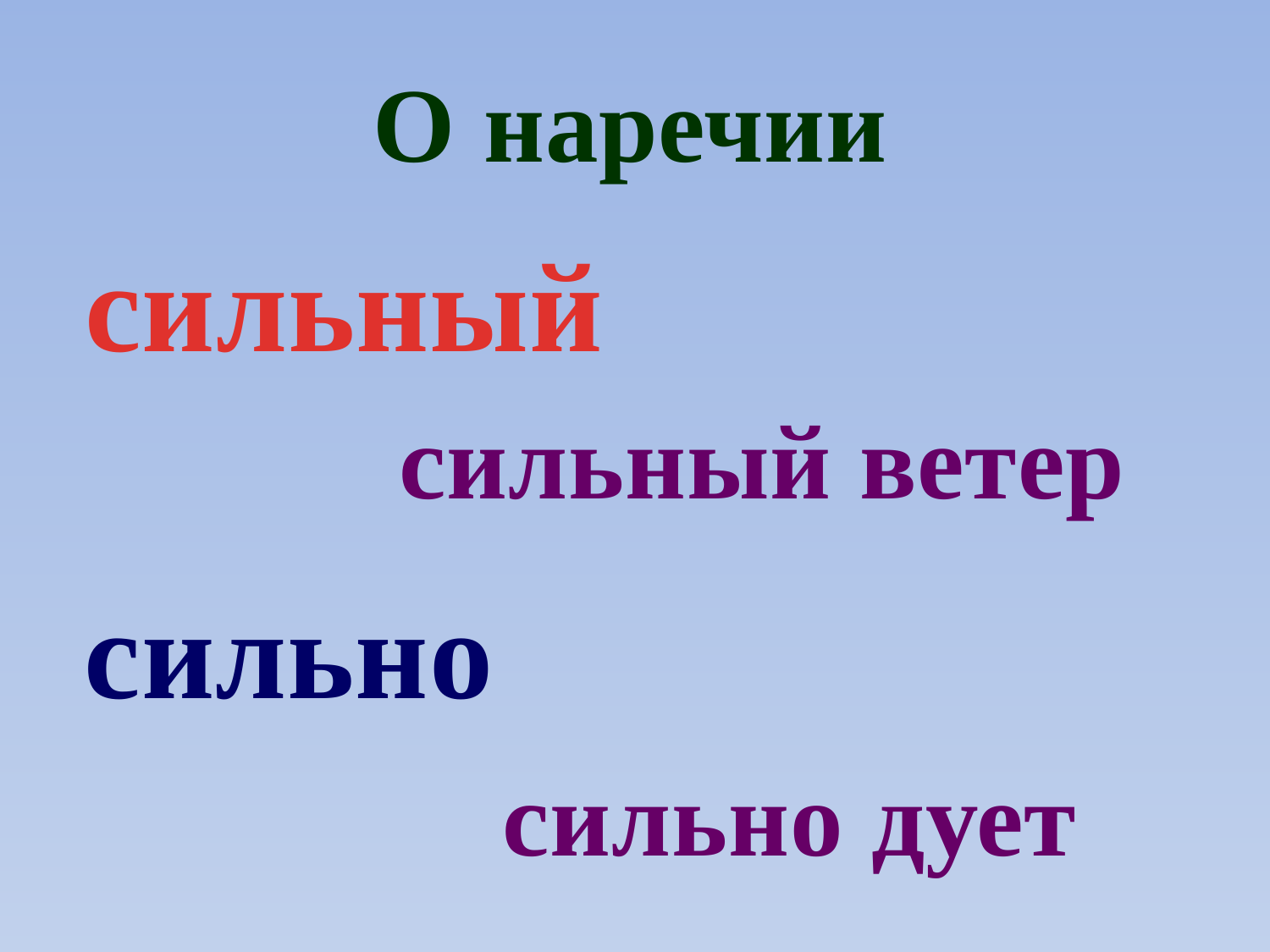

О наречии
сильный
сильный ветер
сильно
сильно дует